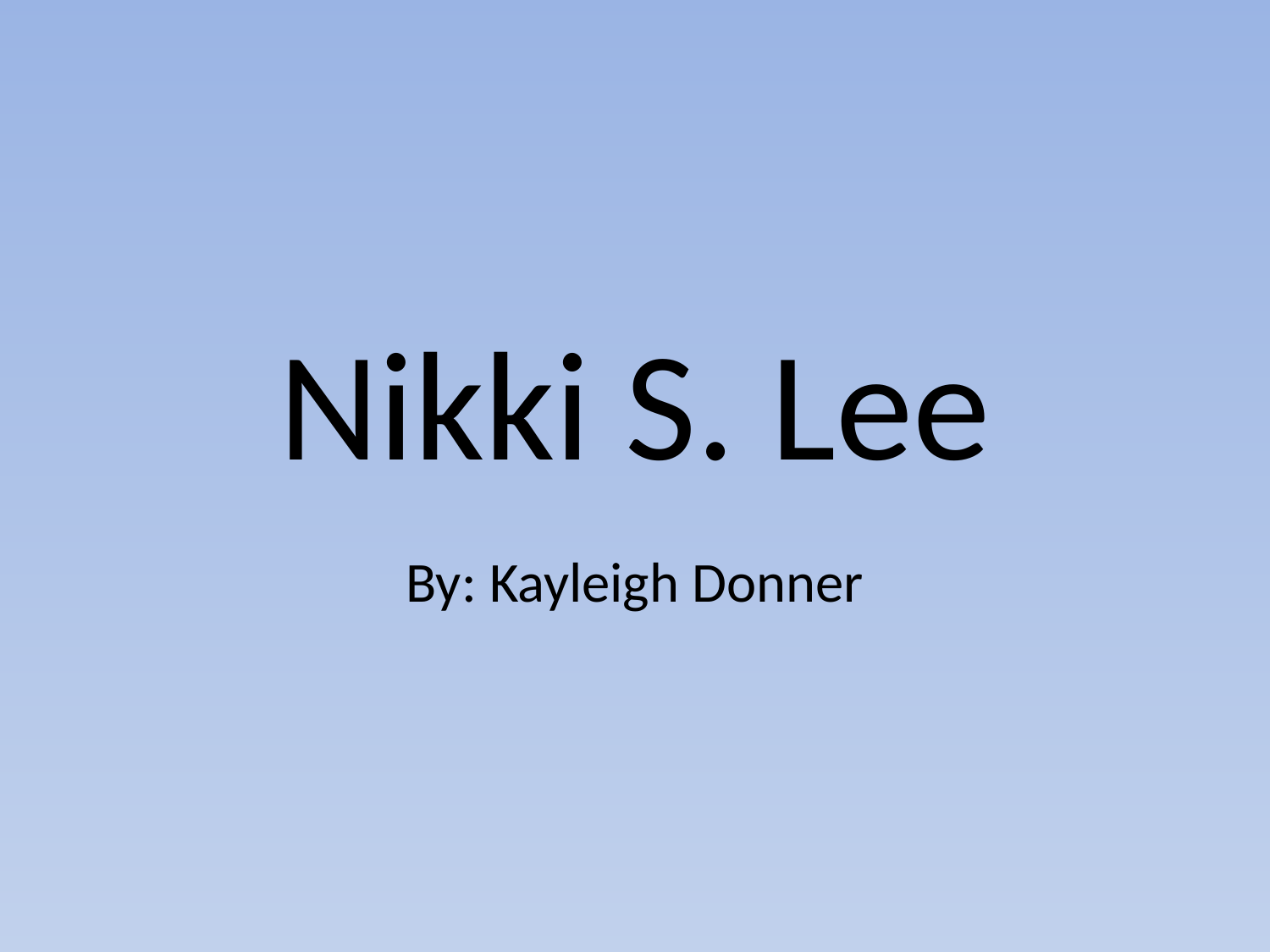

# Nikki S. Lee
By: Kayleigh Donner